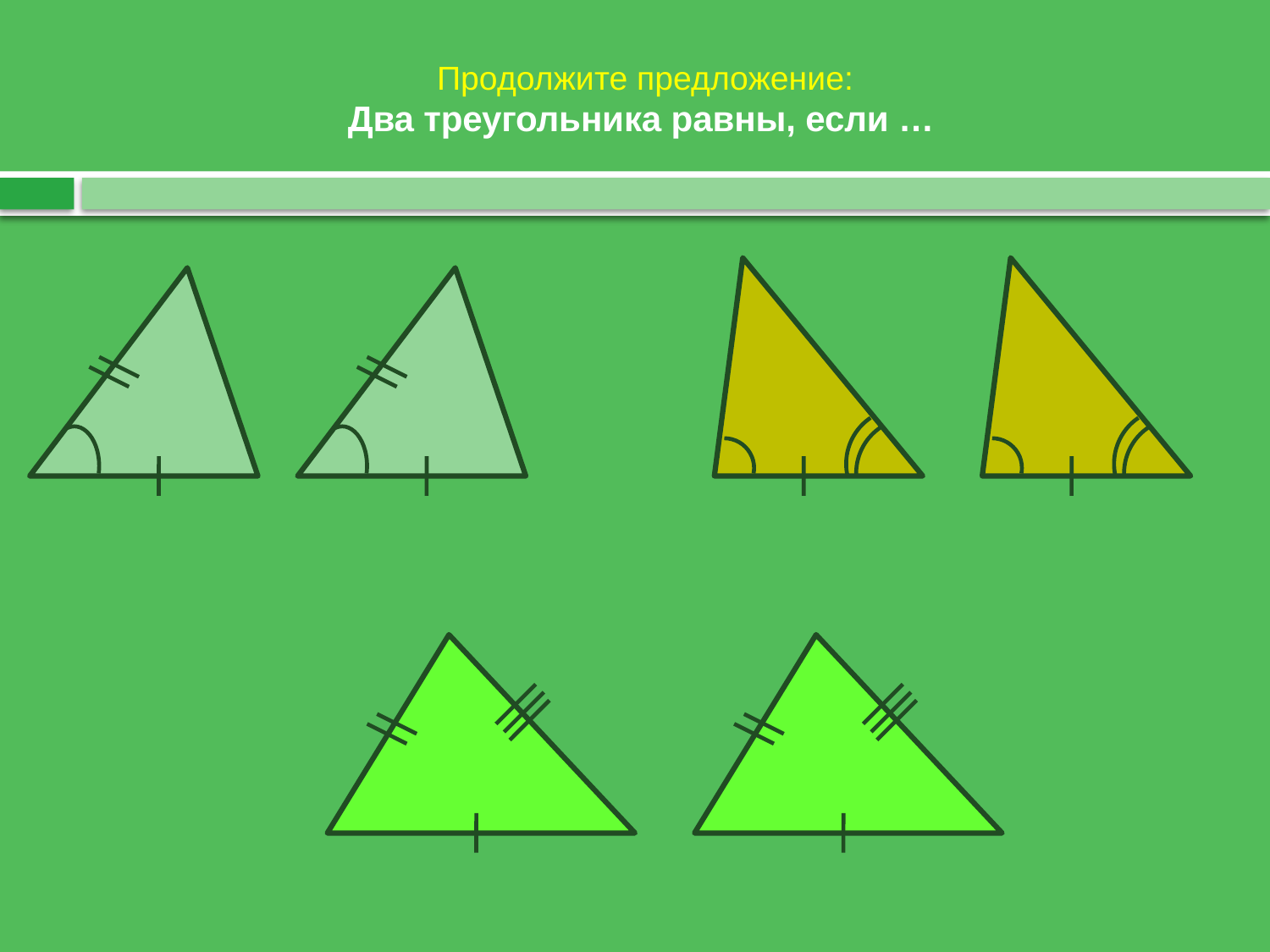

# Продолжите предложение: Два треугольника равны, если …